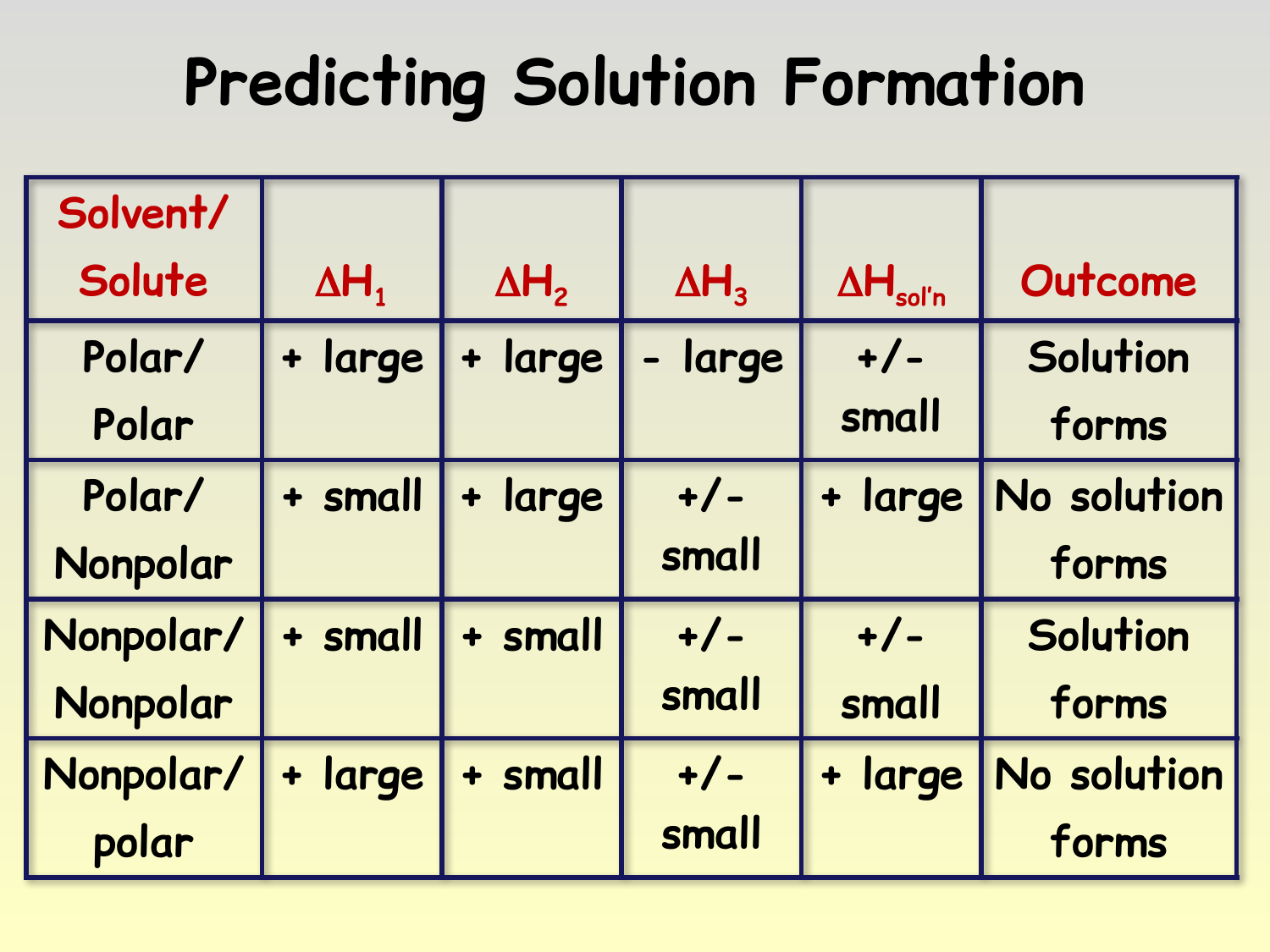

# Predicting Solution Formation
| Solvent/ Solute | ΔH1 | ΔH2 | ΔH3 | ΔHsol’n | Outcome |
| --- | --- | --- | --- | --- | --- |
| Polar/ Polar | + large | + large | - large | +/-small | Solution forms |
| Polar/ Nonpolar | + small | + large | +/- small | + large | No solution forms |
| Nonpolar/ Nonpolar | + small | + small | +/- small | +/- small | Solution forms |
| Nonpolar/ polar | + large | + small | +/- small | + large | No solution forms |